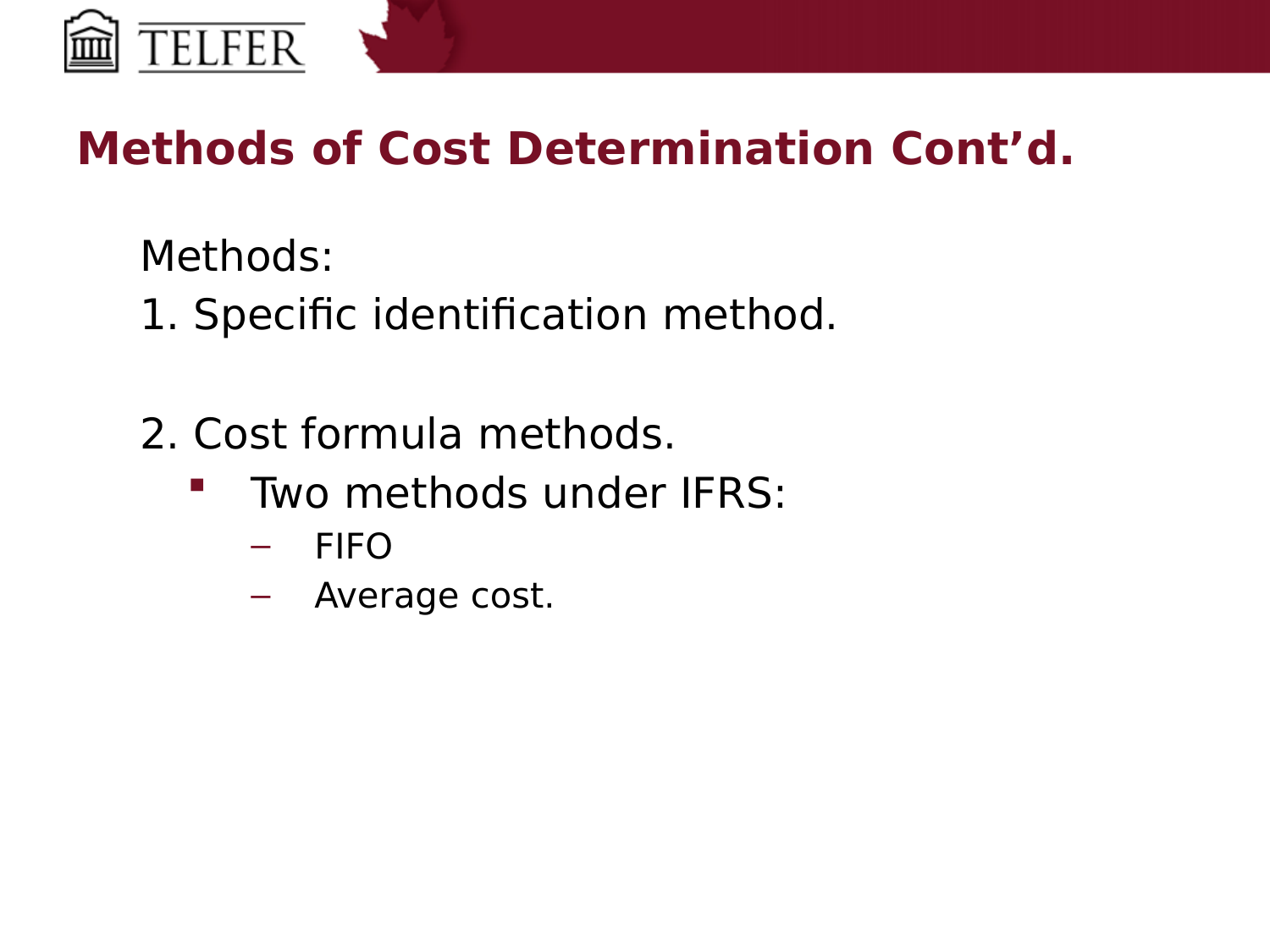

# Methods of Cost Determination Cont’d.
Methods:
1. Specific identification method.

2. Cost formula methods.
Two methods under IFRS:
FIFO
Average cost.